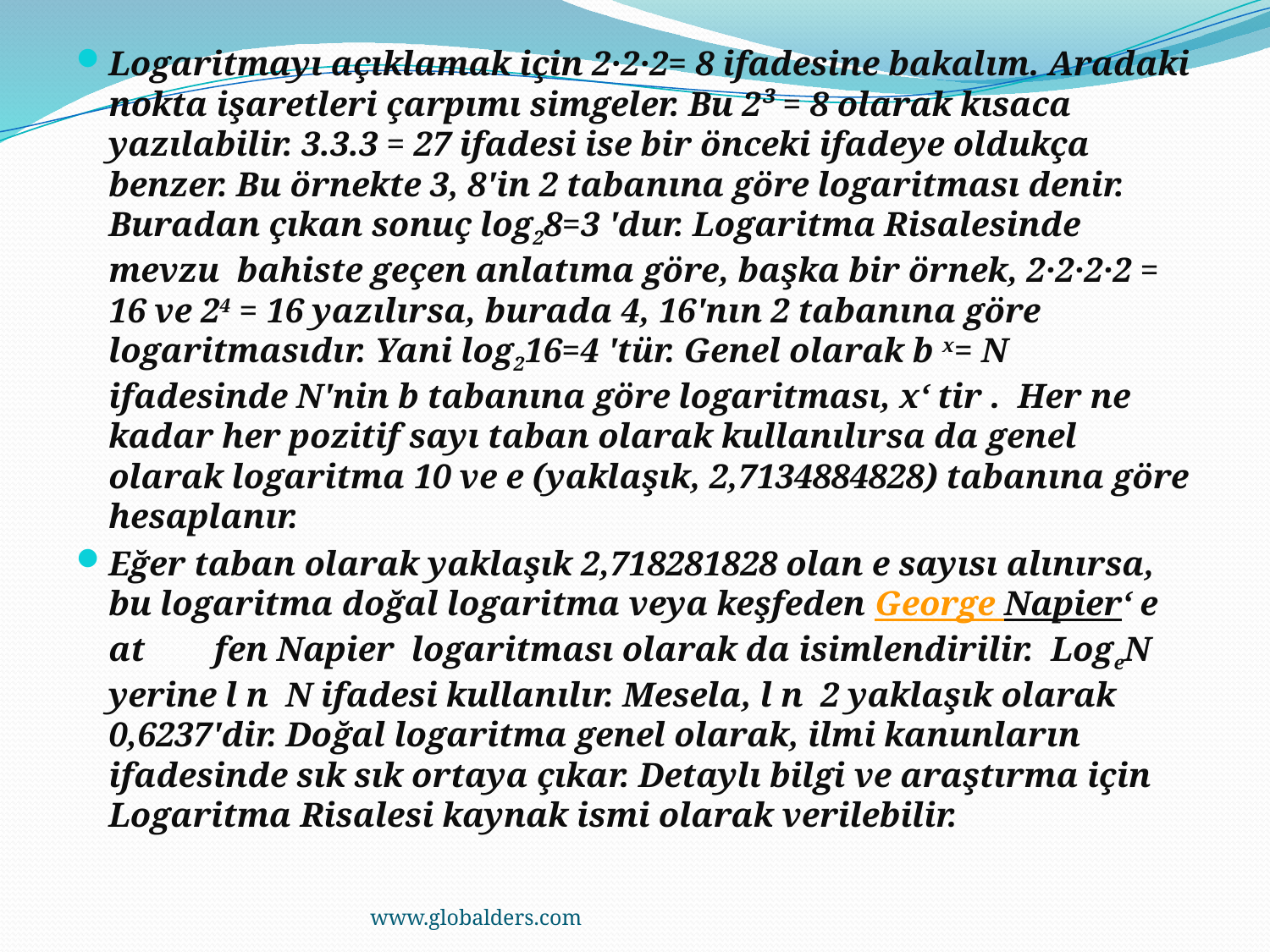

Logaritmayı açıklamak için 2·2·2= 8 ifadesine bakalım. Aradaki nokta işaretleri çarpımı simgeler. Bu 2³ = 8 olarak kısaca yazılabilir. 3.3.3 = 27 ifadesi ise bir önceki ifadeye oldukça benzer. Bu örnekte 3, 8'in 2 tabanına göre logaritması denir. Buradan çıkan sonuç log28=3 'dur. Logaritma Risalesinde mevzu  bahiste geçen anlatıma göre, başka bir örnek, 2·2·2·2 = 16 ve 24 = 16 yazılırsa, burada 4, 16'nın 2 tabanına göre logaritmasıdır. Yani log216=4 'tür. Genel olarak b x= N ifadesinde N'nin b tabanına göre logaritması, x‘ tir .  Her ne kadar her pozitif sayı taban olarak kullanılırsa da genel olarak logaritma 10 ve e (yaklaşık, 2,7134884828) tabanına göre hesaplanır.
Eğer taban olarak yaklaşık 2,718281828 olan e sayısı alınırsa, bu logaritma doğal logaritma veya keşfeden George Napier‘ e at        fen Napier  logaritması olarak da isimlendirilir.  LogeN  yerine l n  N ifadesi kullanılır. Mesela, l n  2 yaklaşık olarak 0,6237'dir. Doğal logaritma genel olarak, ilmi kanunların ifadesinde sık sık ortaya çıkar. Detaylı bilgi ve araştırma için Logaritma Risalesi kaynak ismi olarak verilebilir.

www.globalders.com